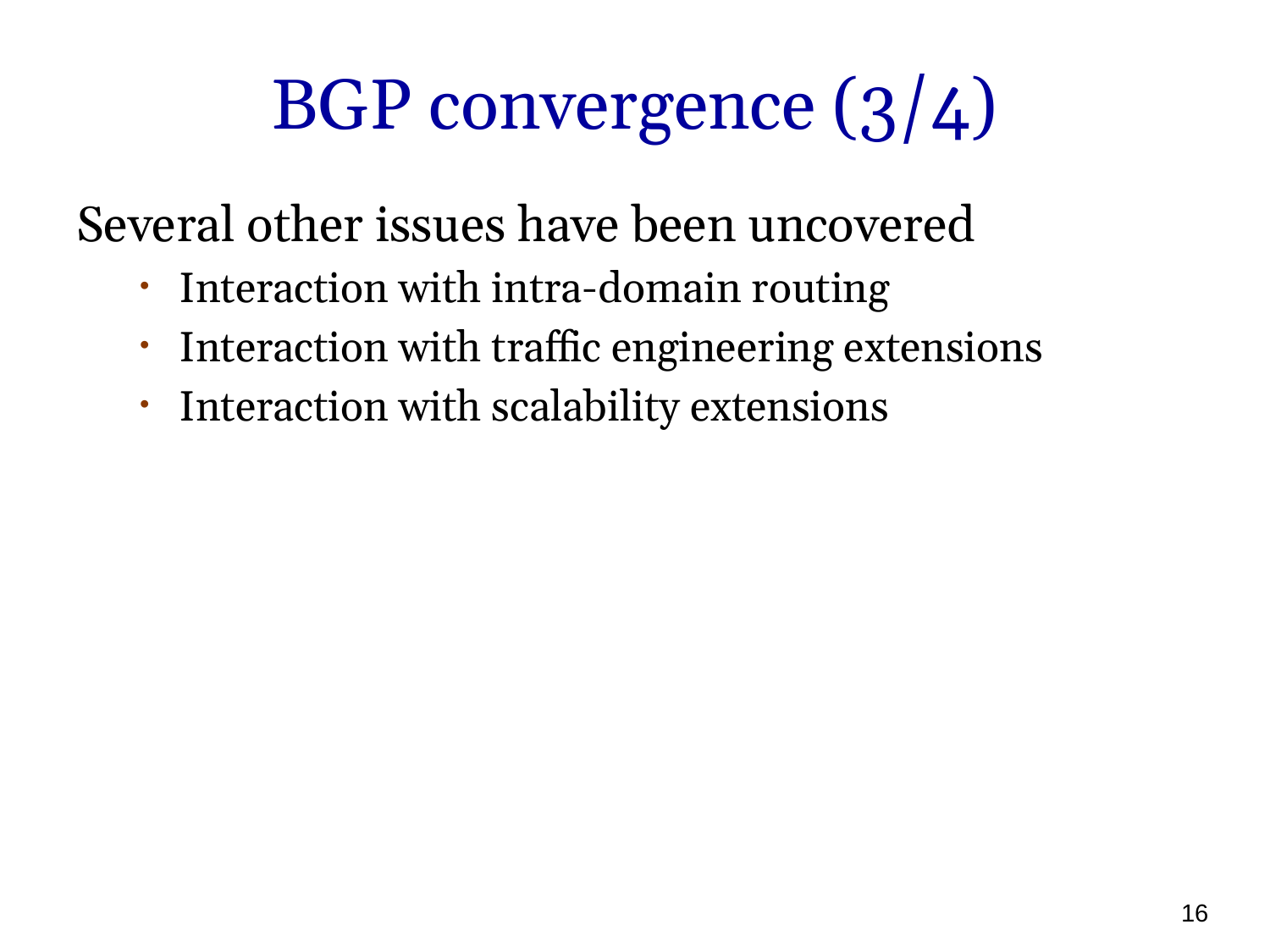

# BGP convergence (3/4)
Several other issues have been uncovered
Interaction with intra-domain routing
Interaction with traffic engineering extensions
Interaction with scalability extensions
16